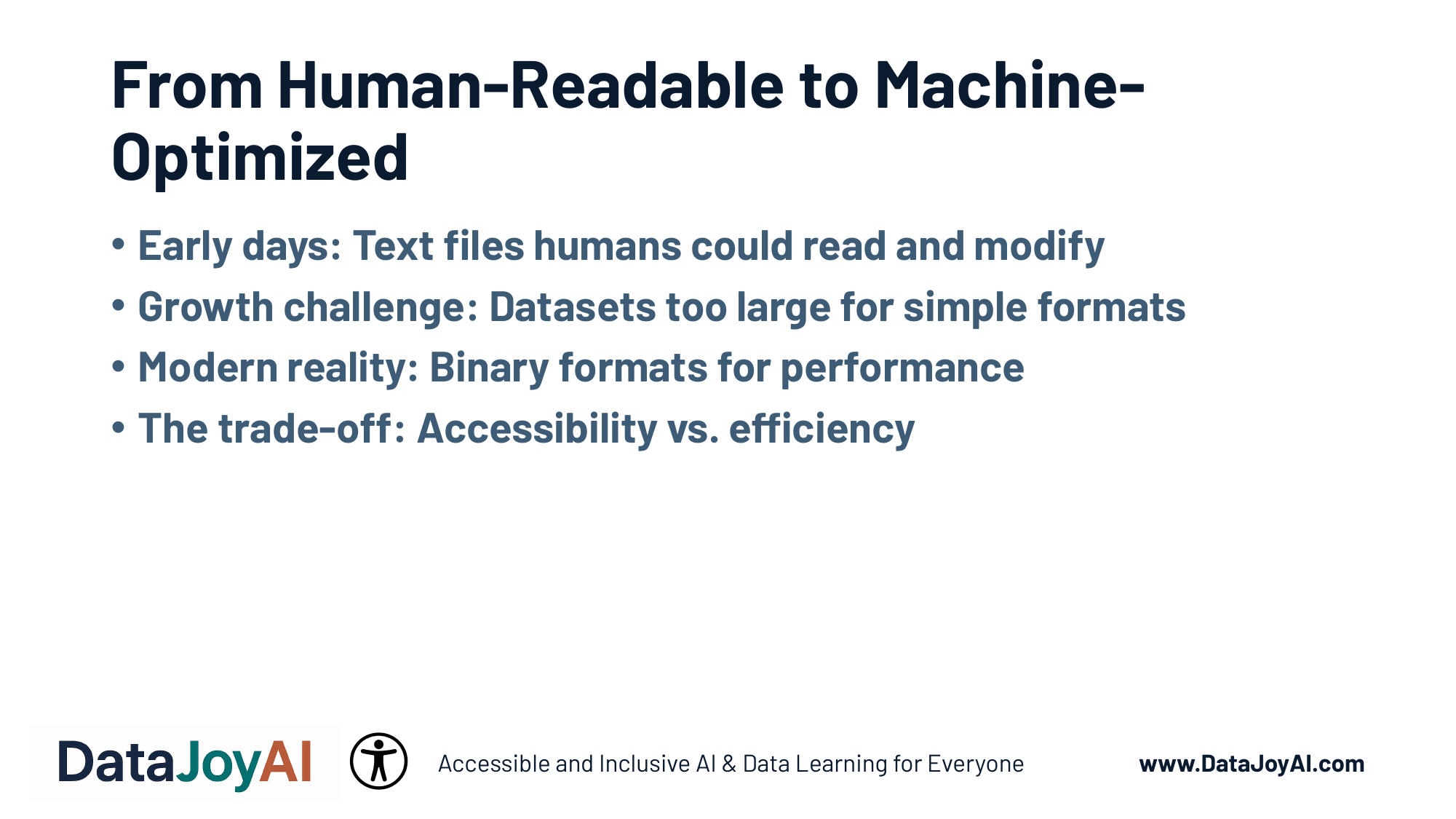

# From Human-Readable to Machine-Optimized
Early days: Text files humans could read and modify
Growth challenge: Datasets too large for simple formats
Modern reality: Binary formats for performance
The trade-off: Accessibility vs. efficiency